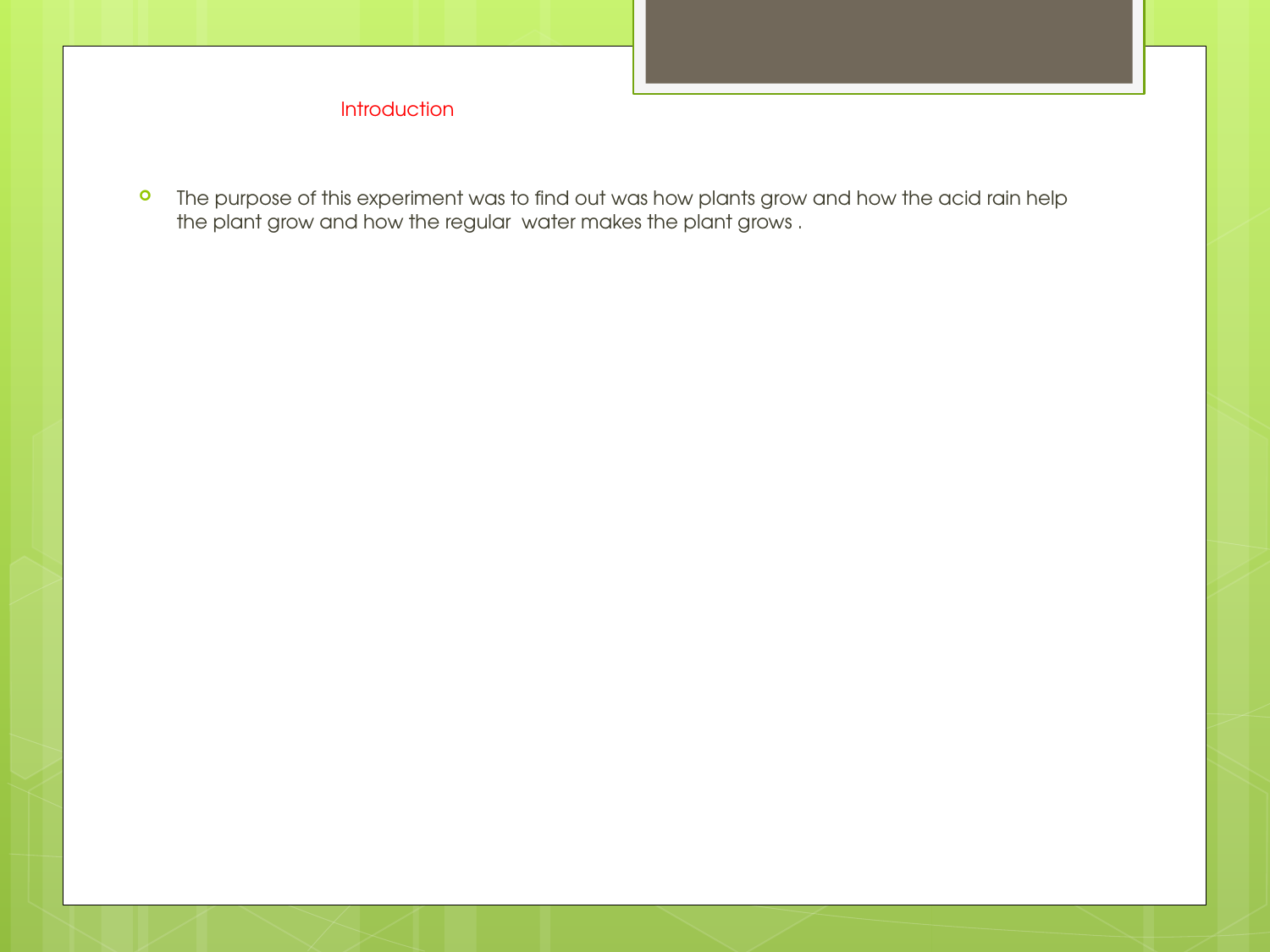

# Introduction
The purpose of this experiment was to find out was how plants grow and how the acid rain help the plant grow and how the regular  water makes the plant grows .